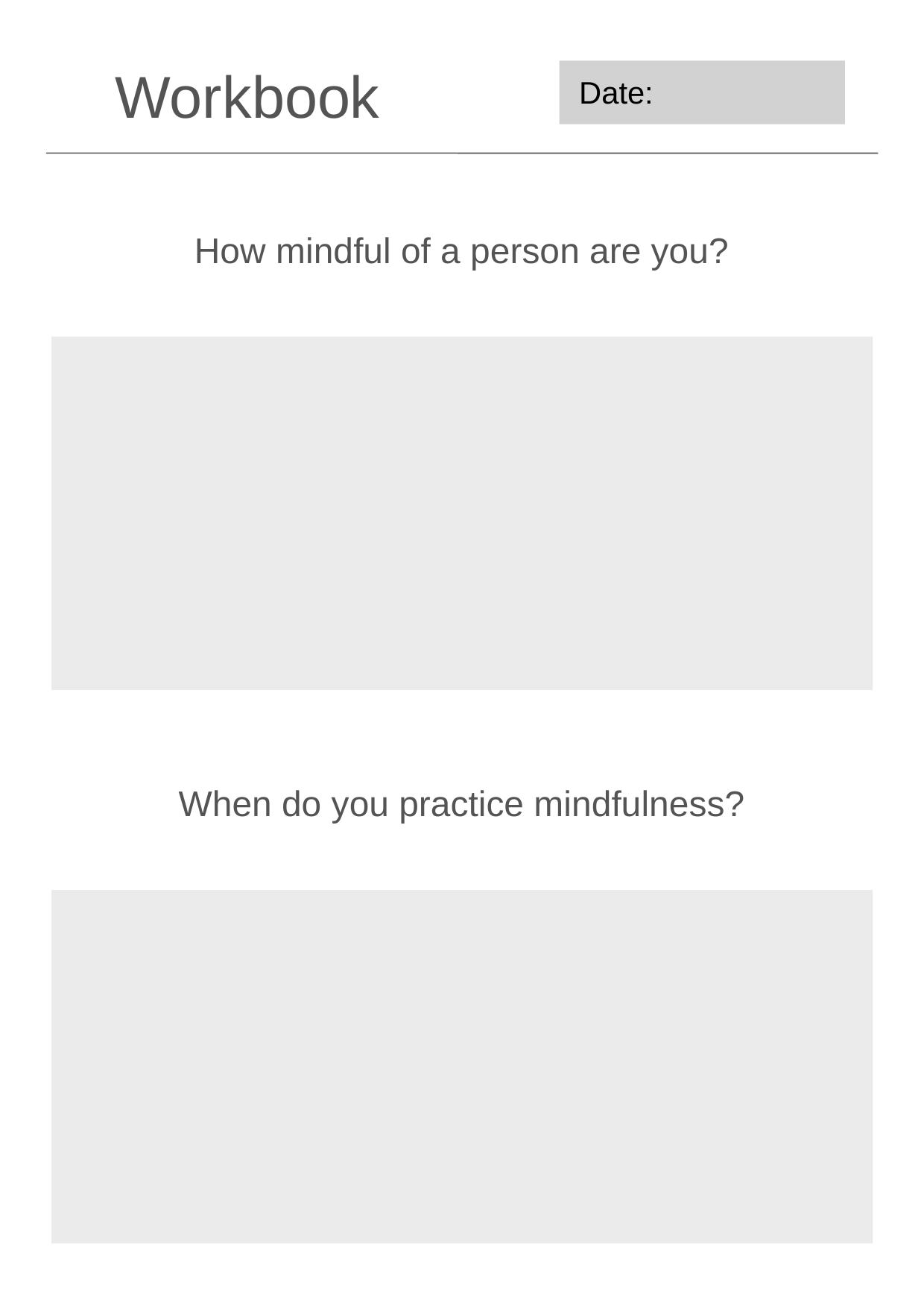

Workbook

Date:

How mindful of a person are you?

When do you practice mindfulness?